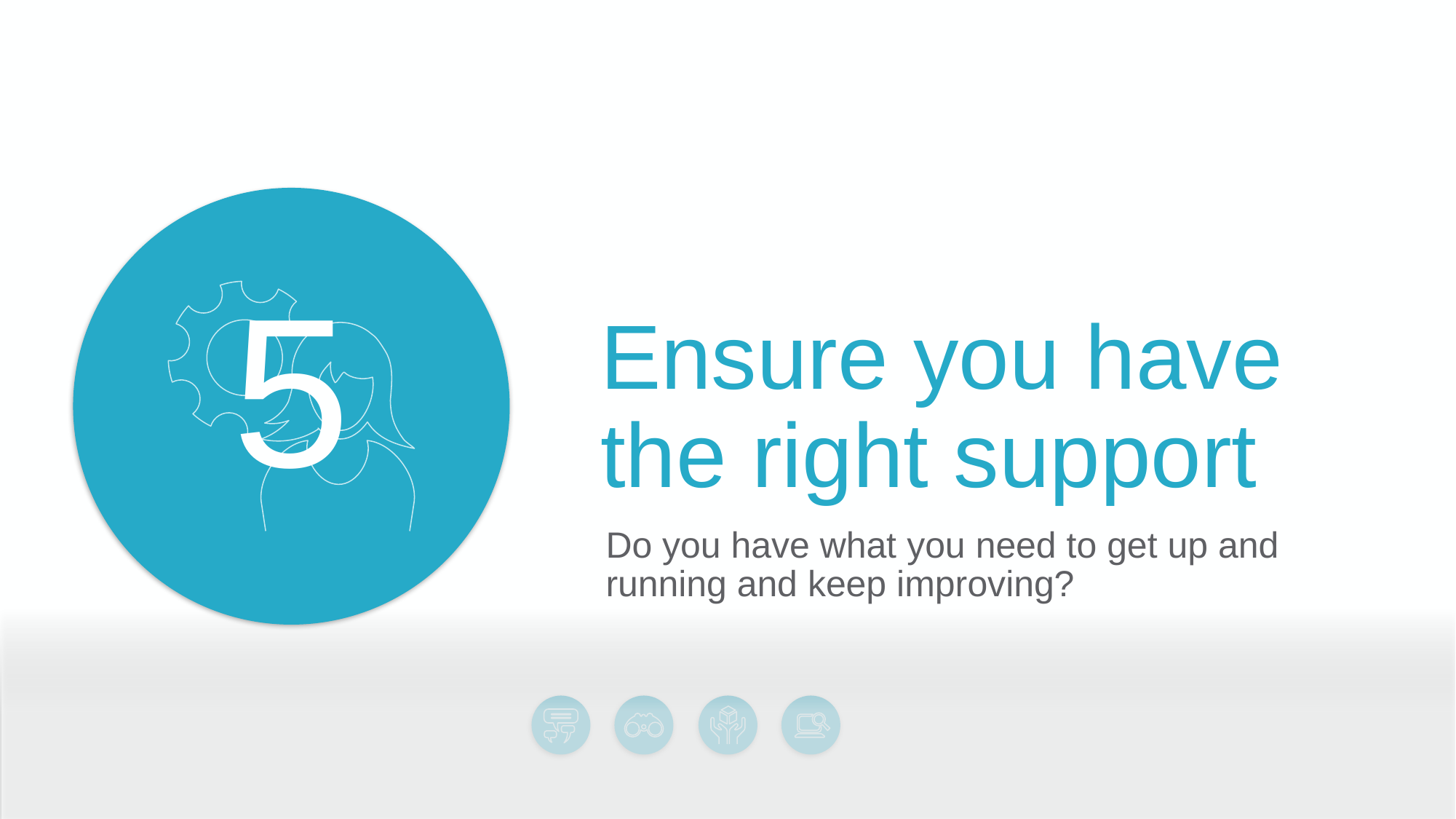

5
Ensure you have the right support
Do you have what you need to get up and running and keep improving?